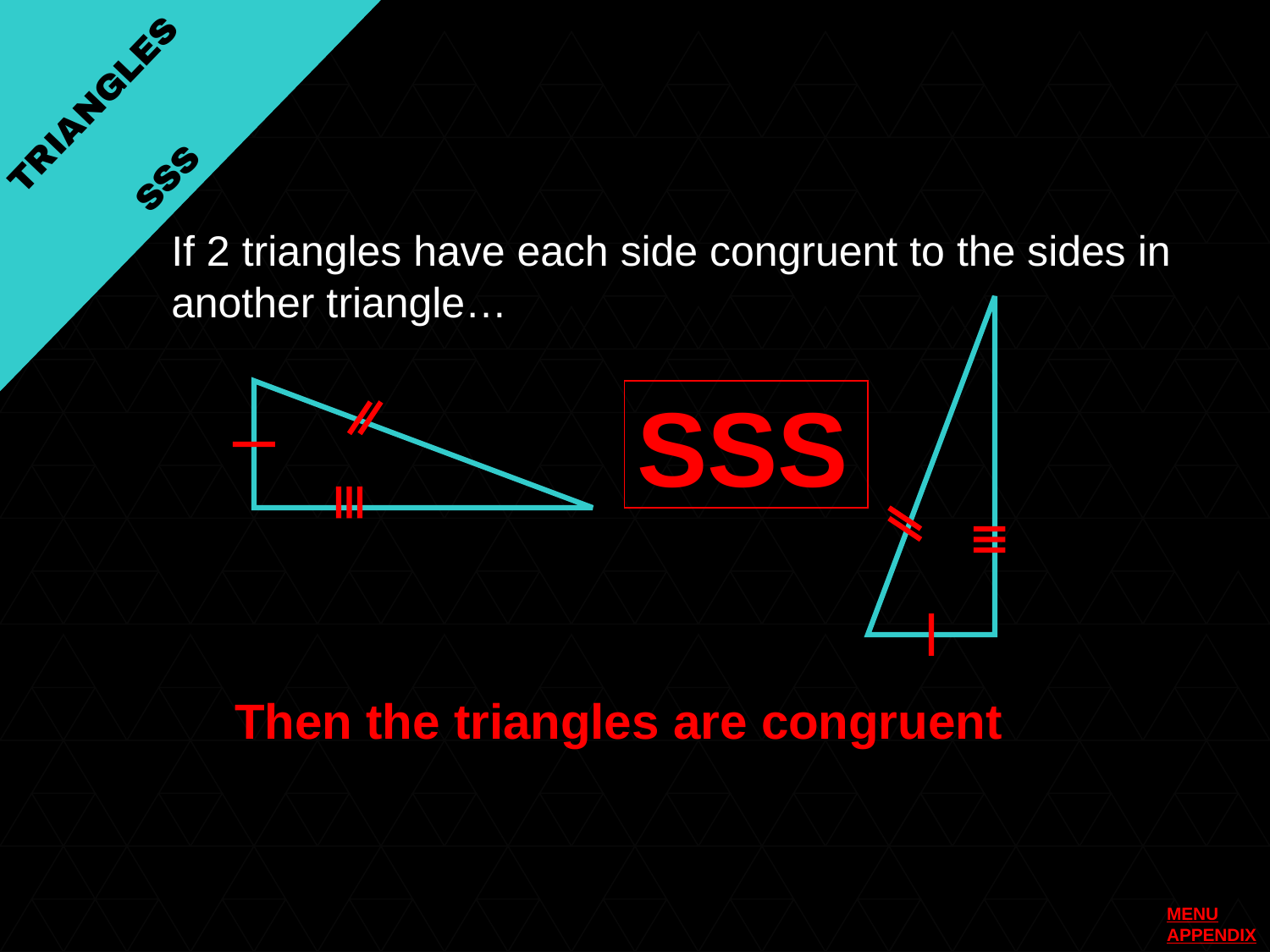

TRIANGLES
SSS
If 2 triangles have each side congruent to the sides in another triangle…

SSS

Then the triangles are congruent
MENU
APPENDIX